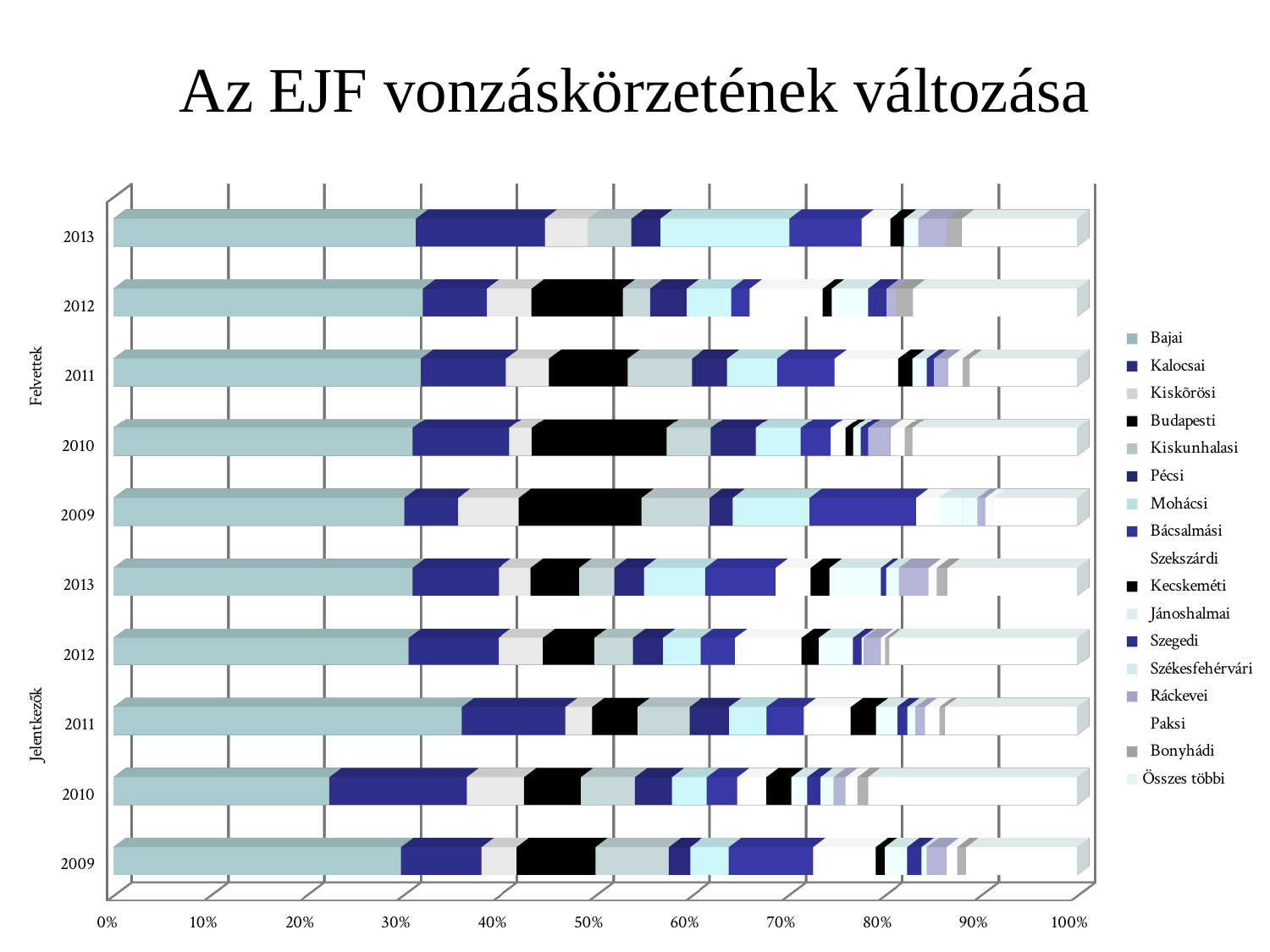

# Az EJF vonzáskörzetének változása

[unsupported chart]